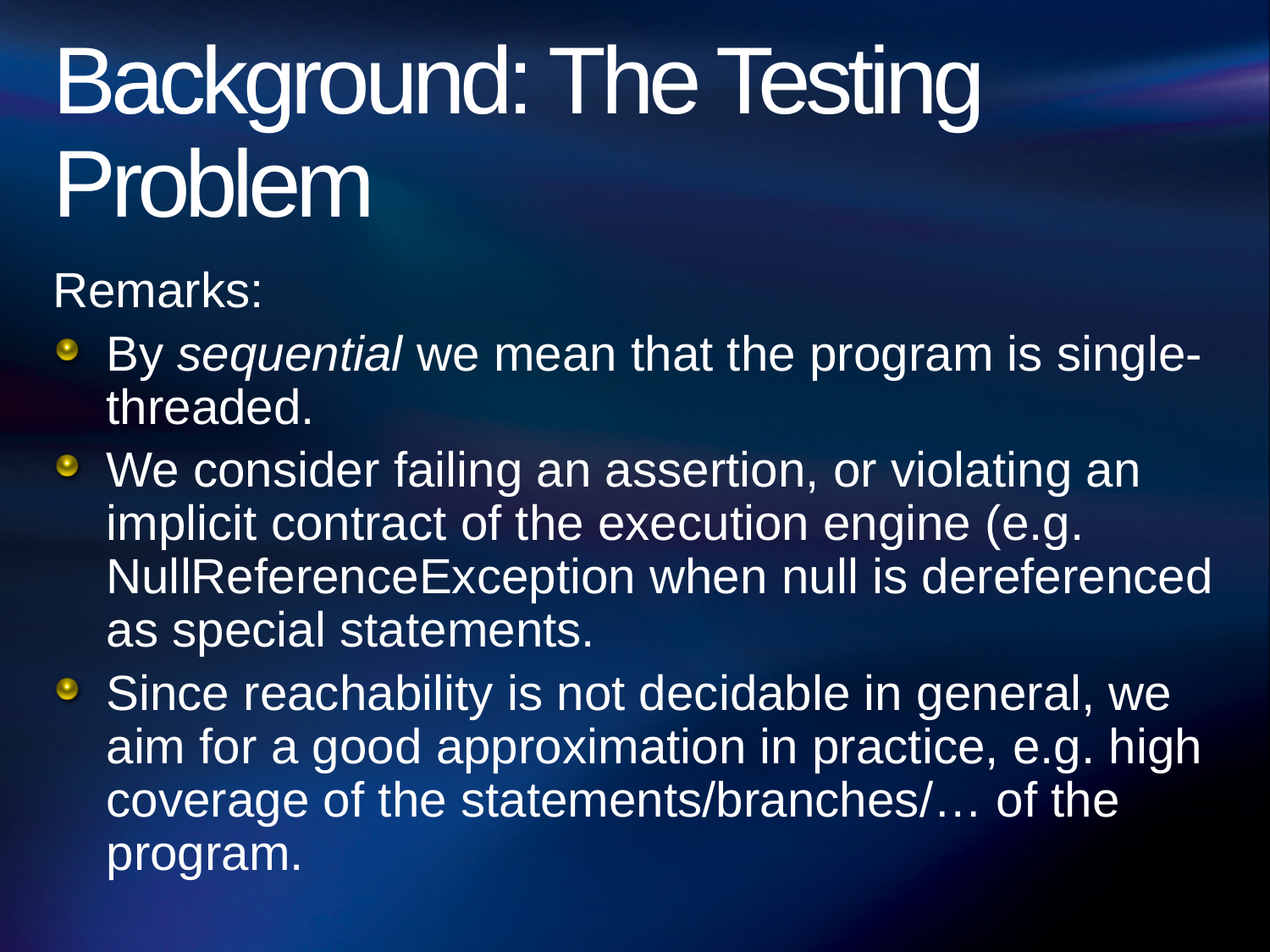

# Background: The Testing Problem

Remarks:
By sequential we mean that the program is single-threaded.
We consider failing an assertion, or violating an implicit contract of the execution engine (e.g. NullReferenceException when null is dereferenced as special statements.
Since reachability is not decidable in general, we aim for a good approximation in practice, e.g. high coverage of the statements/branches/… of the program.